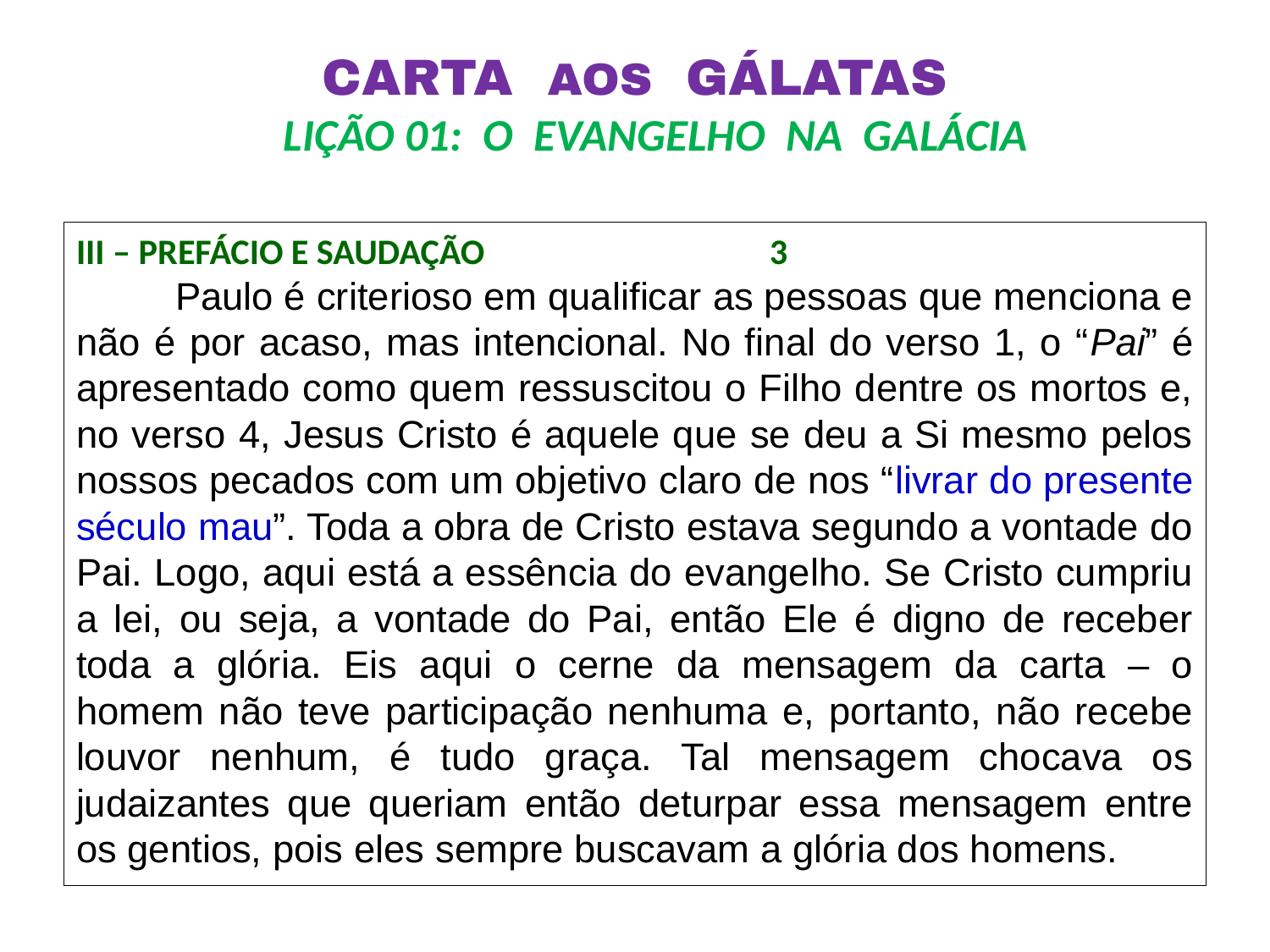

# CARTA  AOS  GÁLATAS LIÇÃO 01:  O  EVANGELHO  NA  GALÁCIA
III – PREFÁCIO E SAUDAÇÃO	                 		3
	Paulo é criterioso em qualificar as pessoas que menciona e não é por acaso, mas intencional. No final do verso 1, o “Pai” é apresentado como quem ressuscitou o Filho dentre os mortos e, no verso 4, Jesus Cristo é aquele que se deu a Si mesmo pelos nossos pecados com um objetivo claro de nos “livrar do presente século mau”. Toda a obra de Cristo estava segundo a vontade do Pai. Logo, aqui está a essência do evangelho. Se Cristo cumpriu a lei, ou seja, a vontade do Pai, então Ele é digno de receber toda a glória. Eis aqui o cerne da mensagem da carta – o homem não teve participação nenhuma e, portanto, não recebe louvor nenhum, é tudo graça. Tal mensagem chocava os judaizantes que queriam então deturpar essa mensagem entre os gentios, pois eles sempre buscavam a glória dos homens.